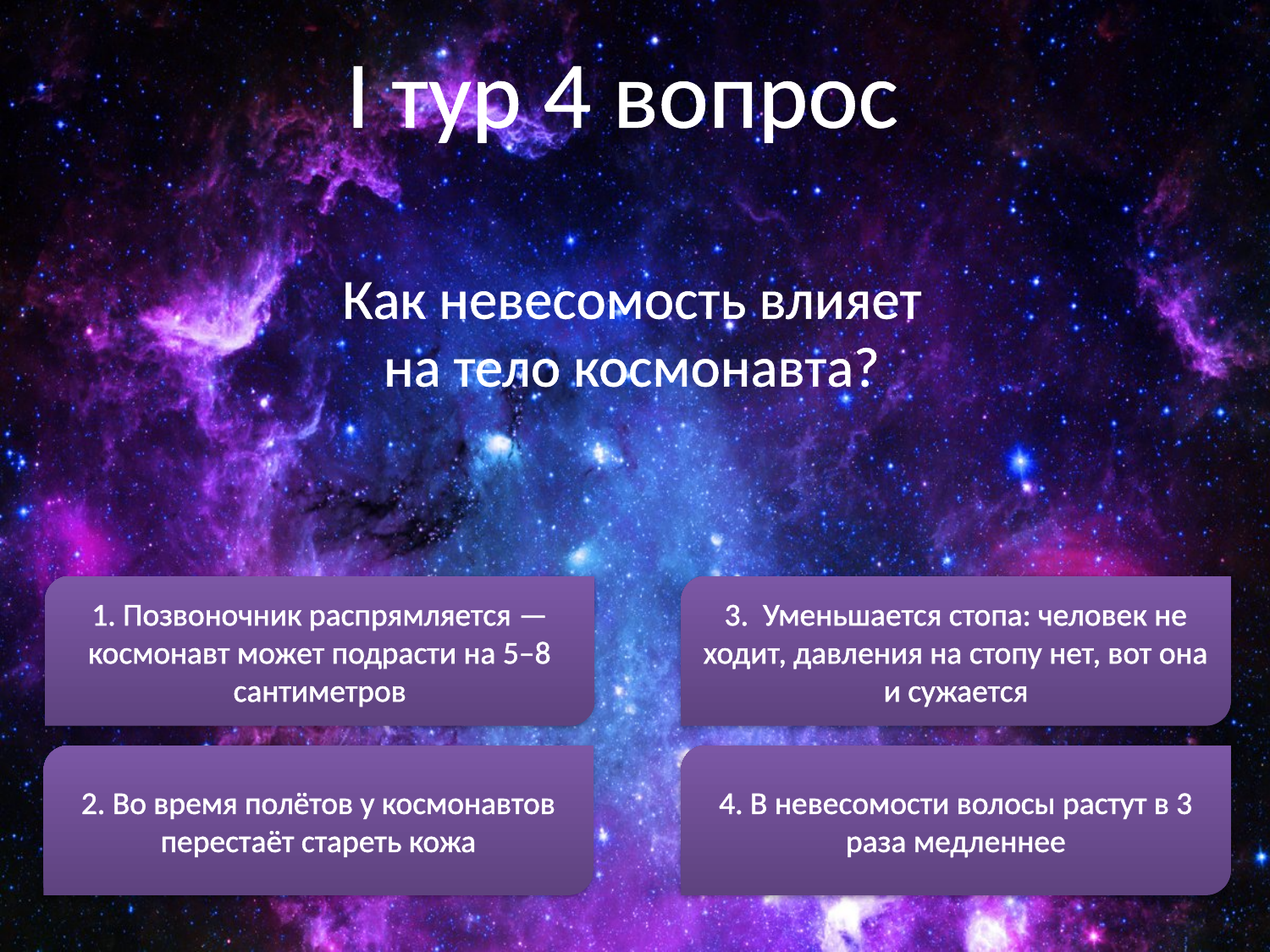

I тур 4 вопрос

Как невесомость влияет на тело космонавта?
1. Позвоночник распрямляется — космонавт может подрасти на 5–8 сантиметров
3.  Уменьшается стопа: человек не ходит, давления на стопу нет, вот она и сужается
2. Во время полётов у космонавтов перестаёт стареть кожа
4. В невесомости волосы растут в 3 раза медленнее